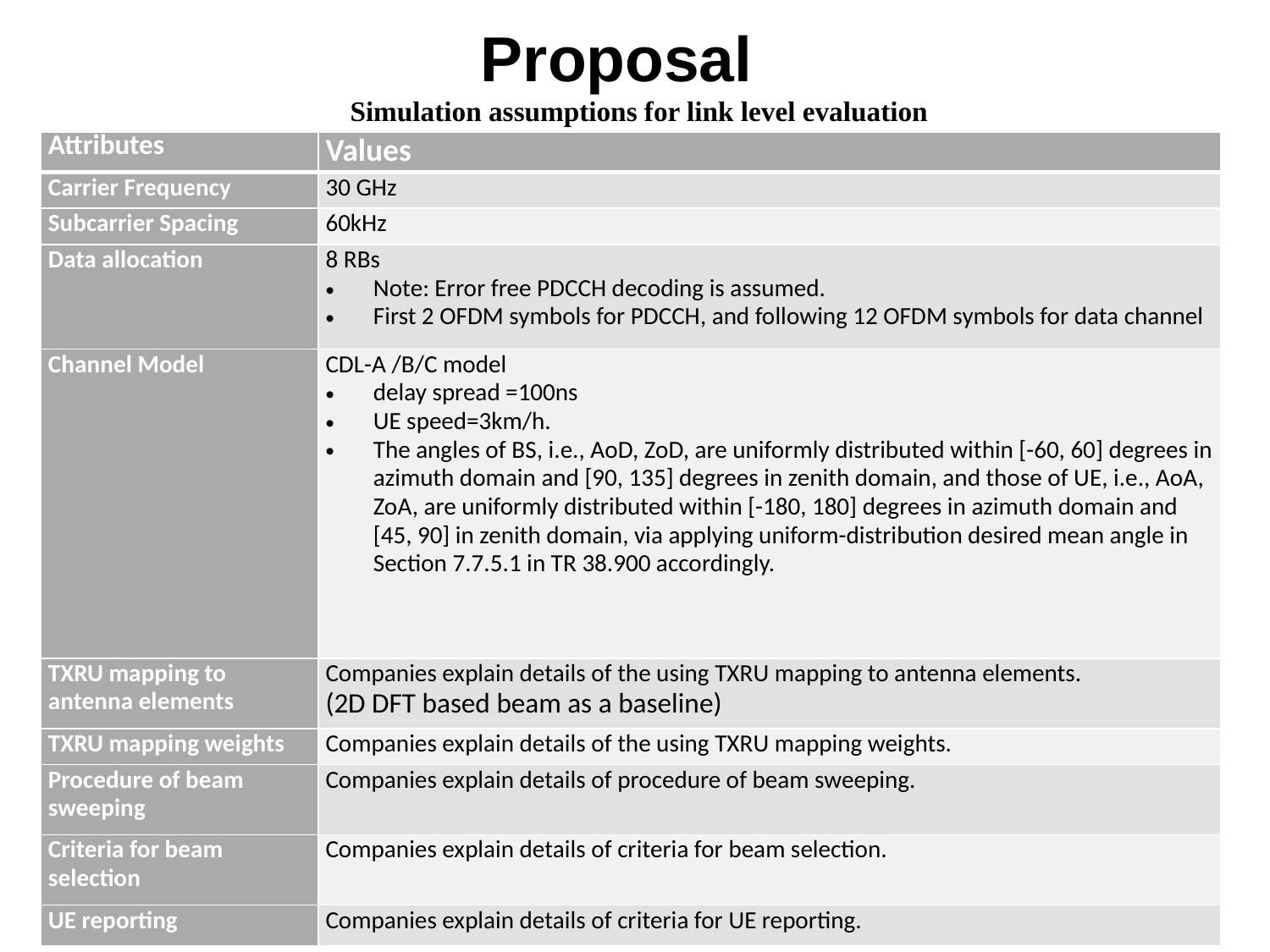

# Proposal
Simulation assumptions for link level evaluation

| Attributes | Values |
| --- | --- |
| Carrier Frequency | 30 GHz |
| Subcarrier Spacing | 60kHz |
| Data allocation | 8 RBs Note: Error free PDCCH decoding is assumed. First 2 OFDM symbols for PDCCH, and following 12 OFDM symbols for data channel |
| Channel Model | CDL-A /B/C model delay spread =100ns UE speed=3km/h. The angles of BS, i.e., AoD, ZoD, are uniformly distributed within [-60, 60] degrees in azimuth domain and [90, 135] degrees in zenith domain, and those of UE, i.e., AoA, ZoA, are uniformly distributed within [-180, 180] degrees in azimuth domain and [45, 90] in zenith domain, via applying uniform-distribution desired mean angle in Section 7.7.5.1 in TR 38.900 accordingly. |
| TXRU mapping to antenna elements | Companies explain details of the using TXRU mapping to antenna elements. (2D DFT based beam as a baseline) |
| TXRU mapping weights | Companies explain details of the using TXRU mapping weights. |
| Procedure of beam sweeping | Companies explain details of procedure of beam sweeping. |
| Criteria for beam selection | Companies explain details of criteria for beam selection. |
| UE reporting | Companies explain details of criteria for UE reporting. |